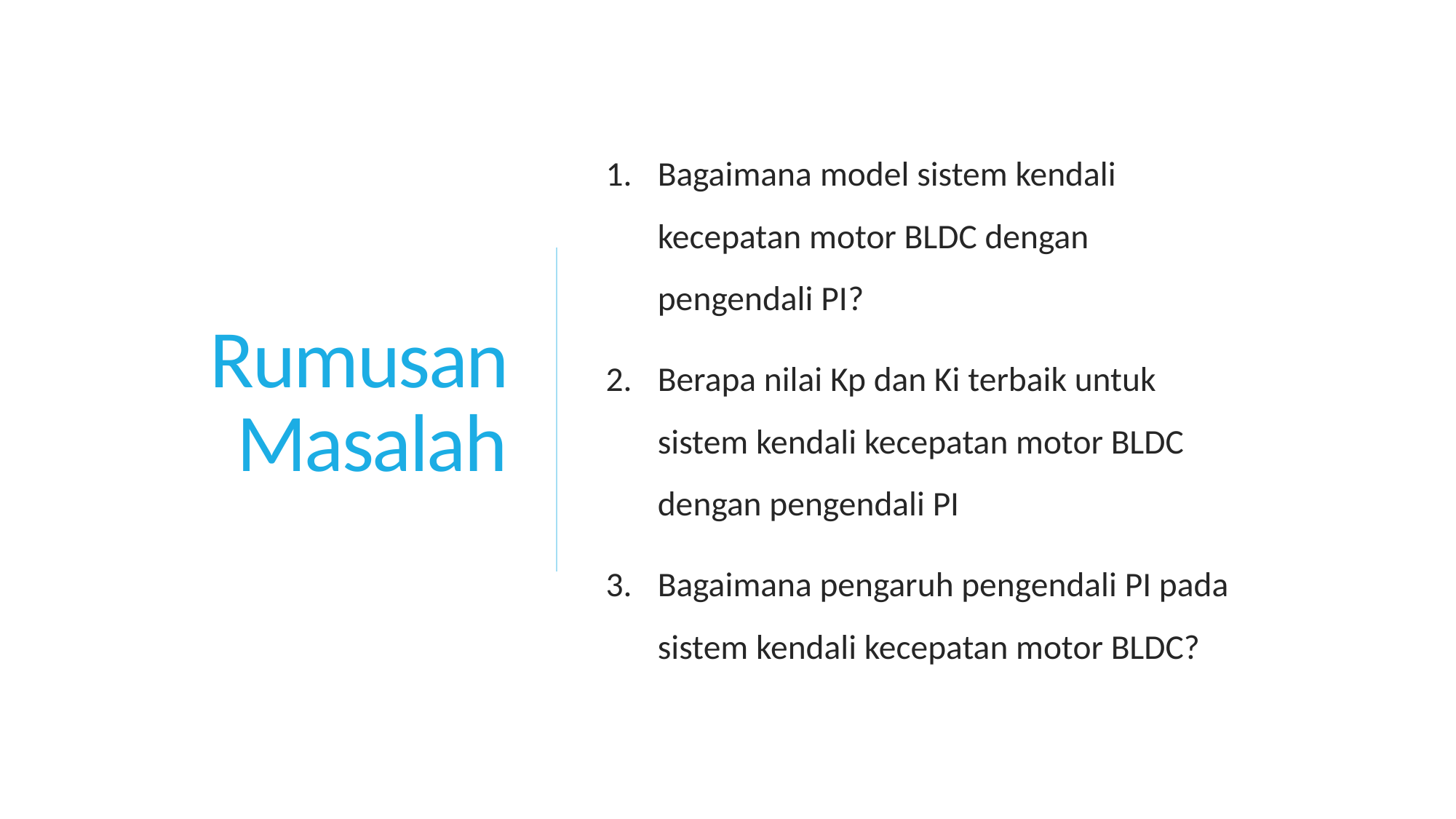

Bagaimana model sistem kendali kecepatan motor BLDC dengan pengendali PI?
Berapa nilai Kp dan Ki terbaik untuk sistem kendali kecepatan motor BLDC dengan pengendali PI
Bagaimana pengaruh pengendali PI pada sistem kendali kecepatan motor BLDC?
# Rumusan Masalah